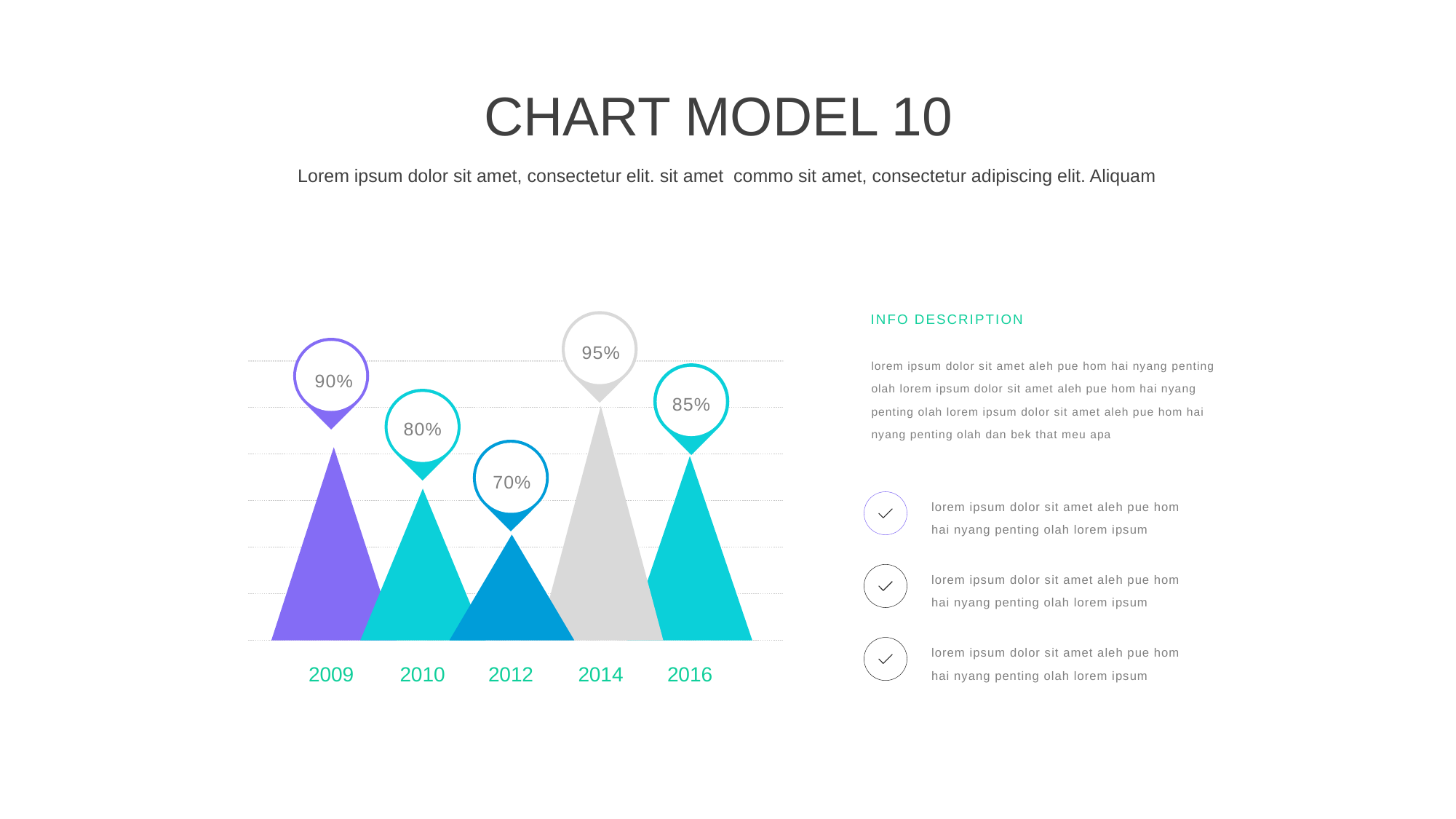

CHART MODEL 10
Lorem ipsum dolor sit amet, consectetur elit. sit amet  commo sit amet, consectetur adipiscing elit. Aliquam
Info Description

95%

90%
lorem ipsum dolor sit amet aleh pue hom hai nyang penting olah lorem ipsum dolor sit amet aleh pue hom hai nyang penting olah lorem ipsum dolor sit amet aleh pue hom hai nyang penting olah dan bek that meu apa

85%

80%

70%

lorem ipsum dolor sit amet aleh pue hom hai nyang penting olah lorem ipsum

lorem ipsum dolor sit amet aleh pue hom hai nyang penting olah lorem ipsum

lorem ipsum dolor sit amet aleh pue hom hai nyang penting olah lorem ipsum

2009
2010
2012
2014
2016